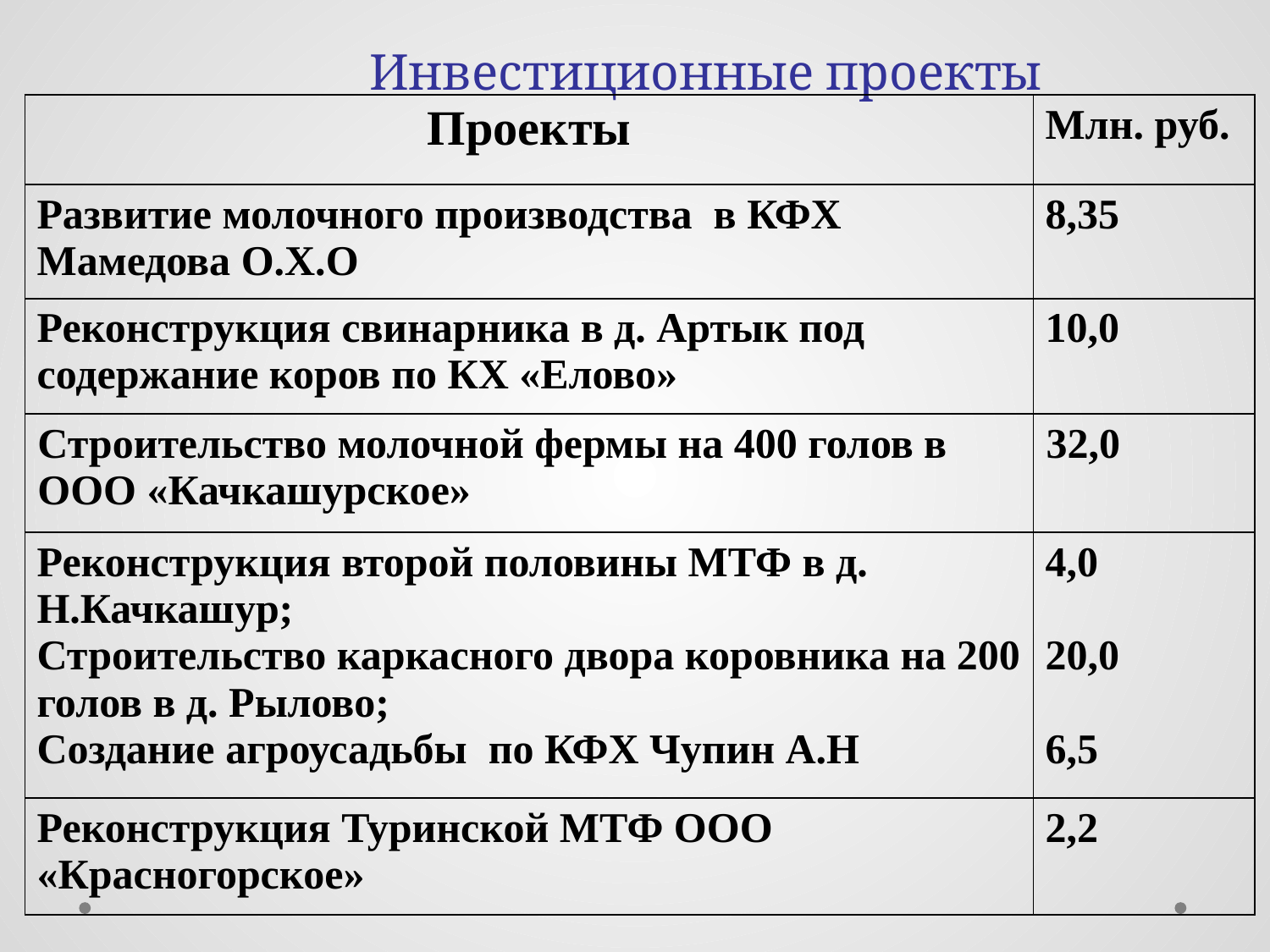

# Инвестиционные проекты
| Проекты | Млн. руб. |
| --- | --- |
| Развитие молочного производства в КФХ Мамедова О.Х.О | 8,35 |
| Реконструкция свинарника в д. Артык под содержание коров по КХ «Елово» | 10,0 |
| Строительство молочной фермы на 400 голов в ООО «Качкашурское» | 32,0 |
| Реконструкция второй половины МТФ в д. Н.Качкашур; Строительство каркасного двора коровника на 200 голов в д. Рылово; Создание агроусадьбы по КФХ Чупин А.Н | 4,0 20,0 6,5 |
| Реконструкция Туринской МТФ ООО «Красногорское» | 2,2 |